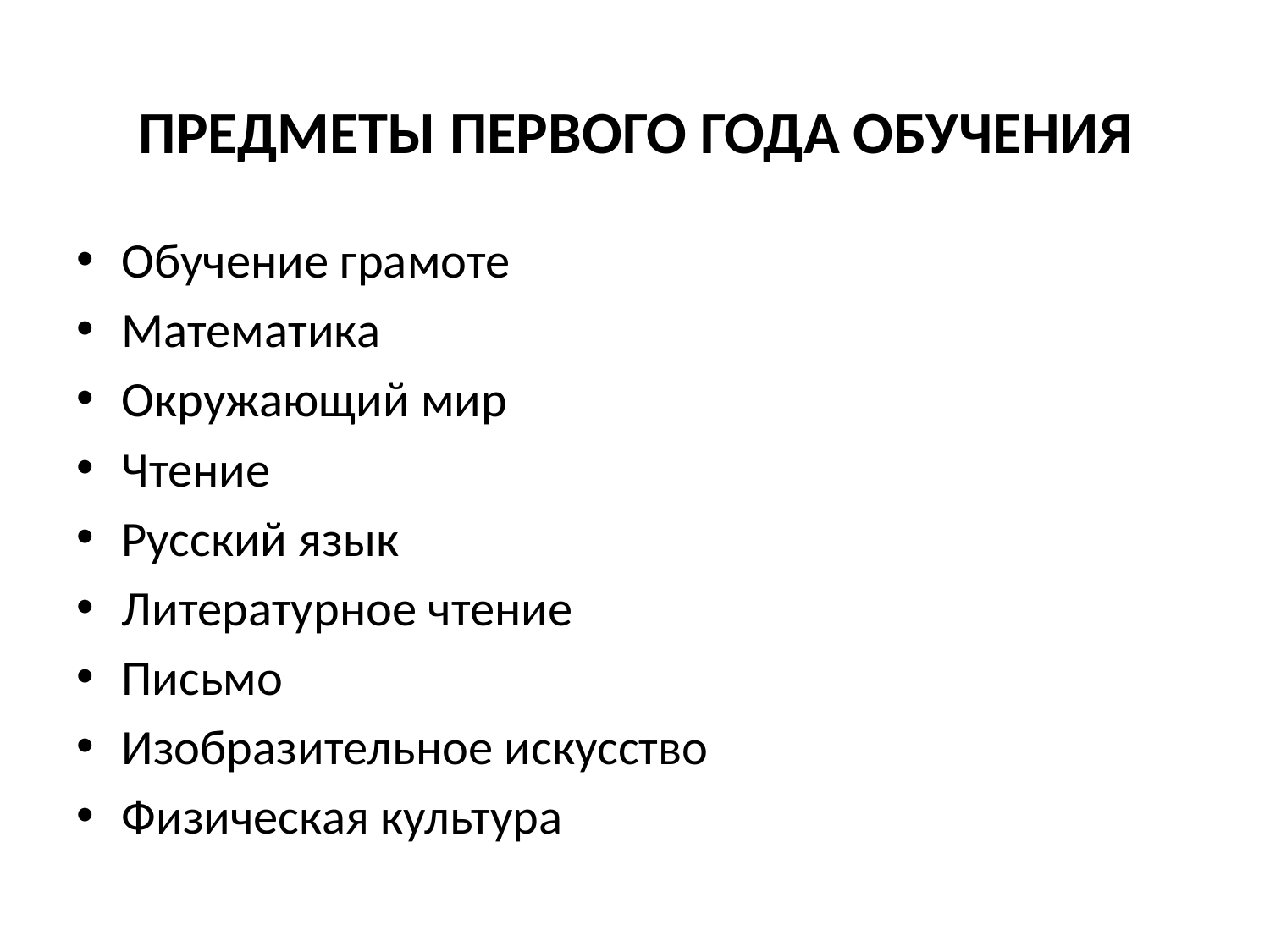

# ПРЕДМЕТЫ ПЕРВОГО ГОДА ОБУЧЕНИЯ
Обучение грамоте
Математика
Окружающий мир
Чтение
Русский язык
Литературное чтение
Письмо
Изобразительное искусство
Физическая культура